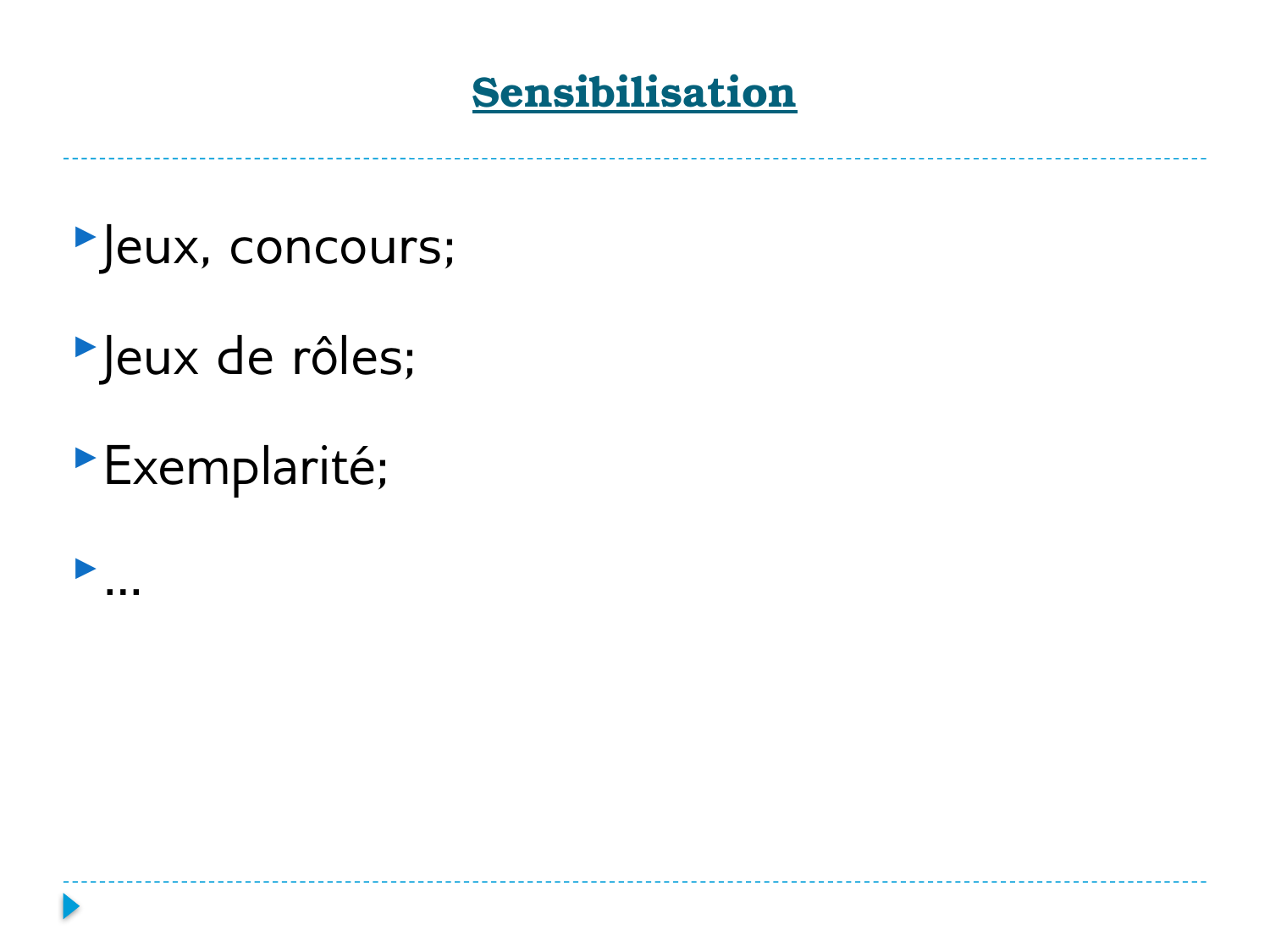

# Sensibilisation
Jeux, concours;
Jeux de rôles;
Exemplarité;
…